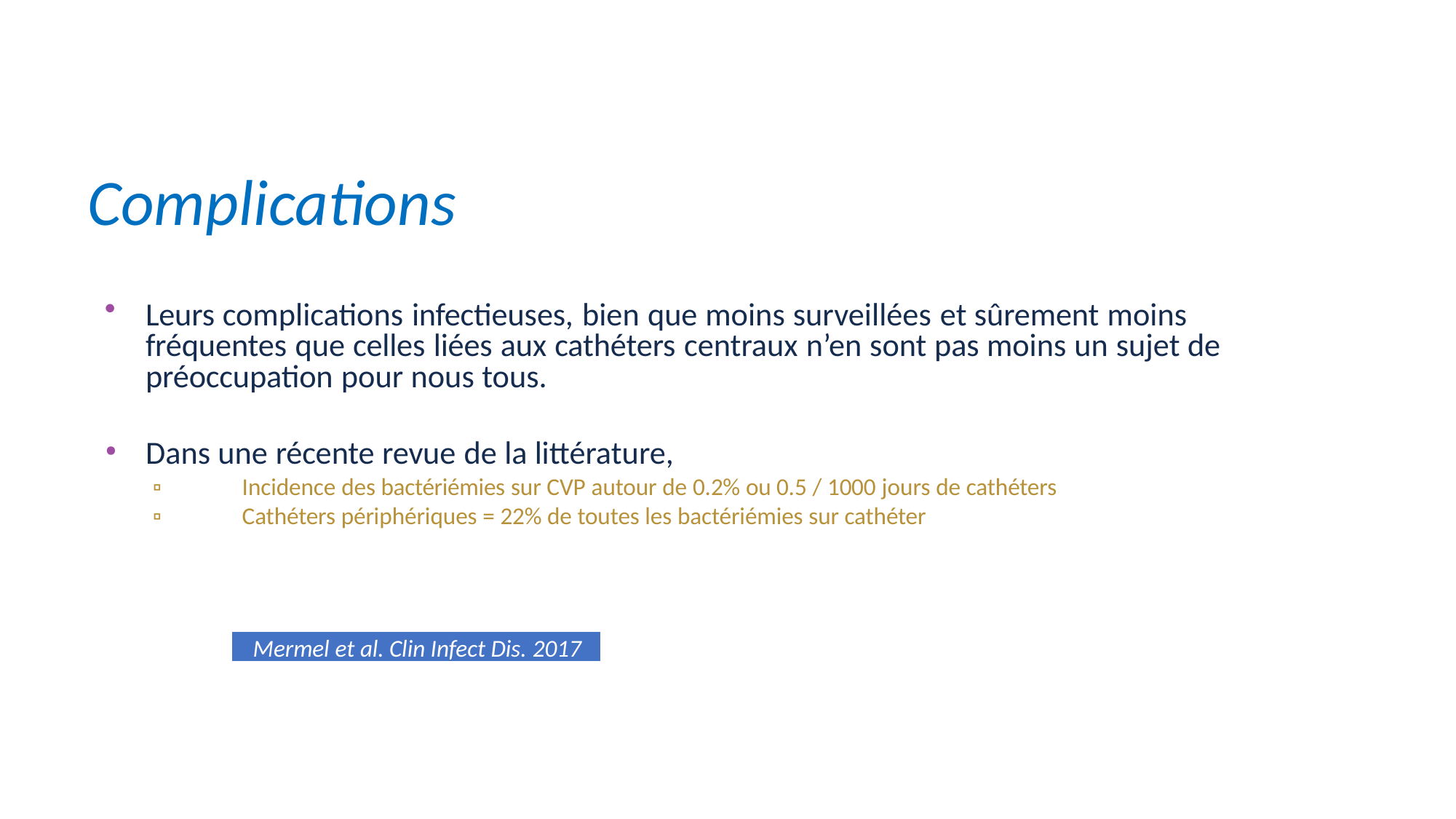

5
# Complications
Leurs complications infectieuses, bien que moins surveillées et sûrement moins  fréquentes que celles liées aux cathéters centraux n’en sont pas moins un sujet de  préoccupation pour nous tous.

Dans une récente revue de la littérature,
▫	Incidence des bactériémies sur CVP autour de 0.2% ou 0.5 / 1000 jours de cathéters
▫	Cathéters périphériques = 22% de toutes les bactériémies sur cathéter
Mermel et al. Clin Infect Dis. 2017